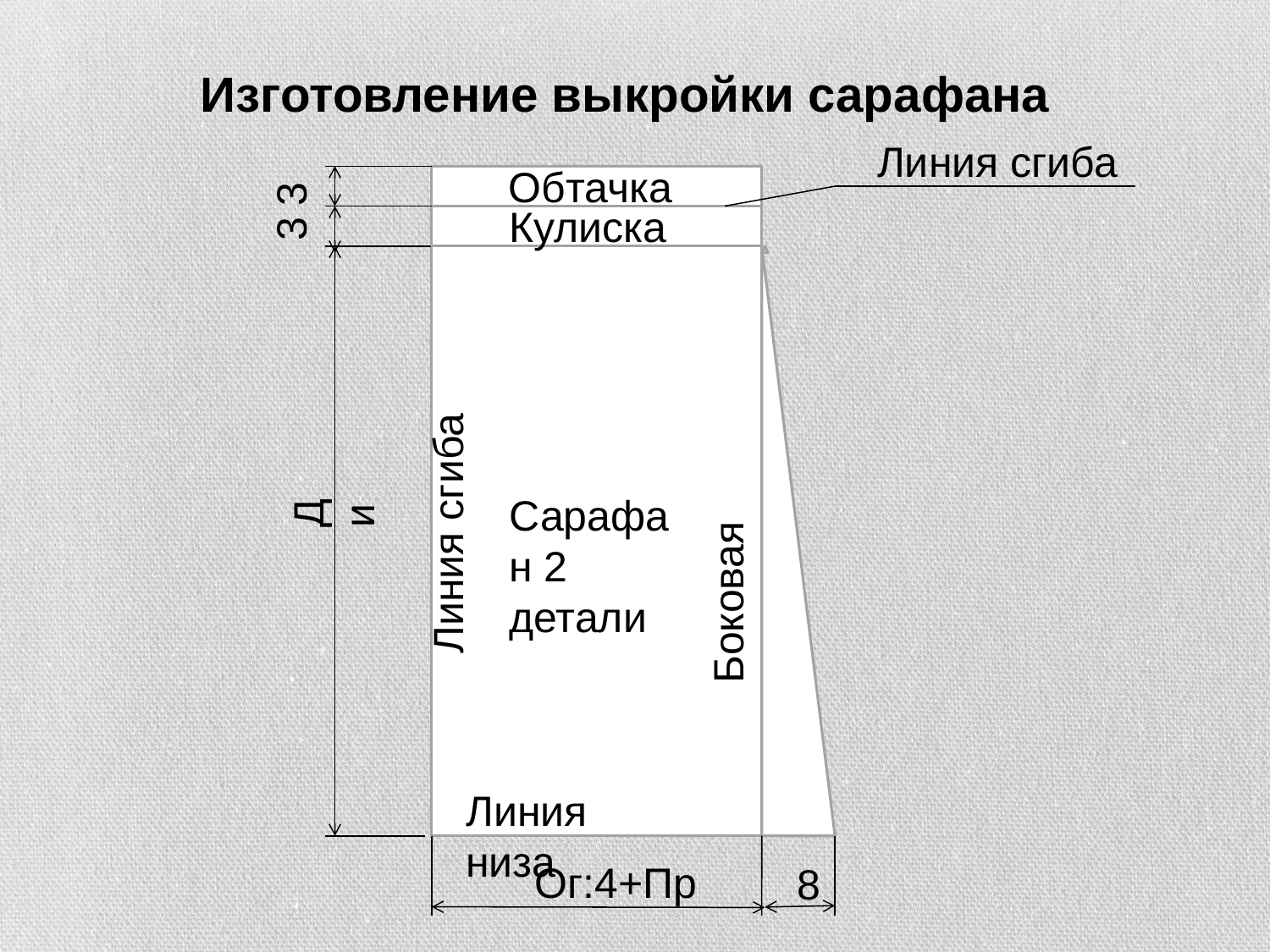

Изготовление выкройки сарафана
Линия сгиба
Обтачка
3

Кулиска
3

Линия сгиба
Боковая линия
Ди
Сарафан 2 детали
Линия низа
Ог:4+Пр
8